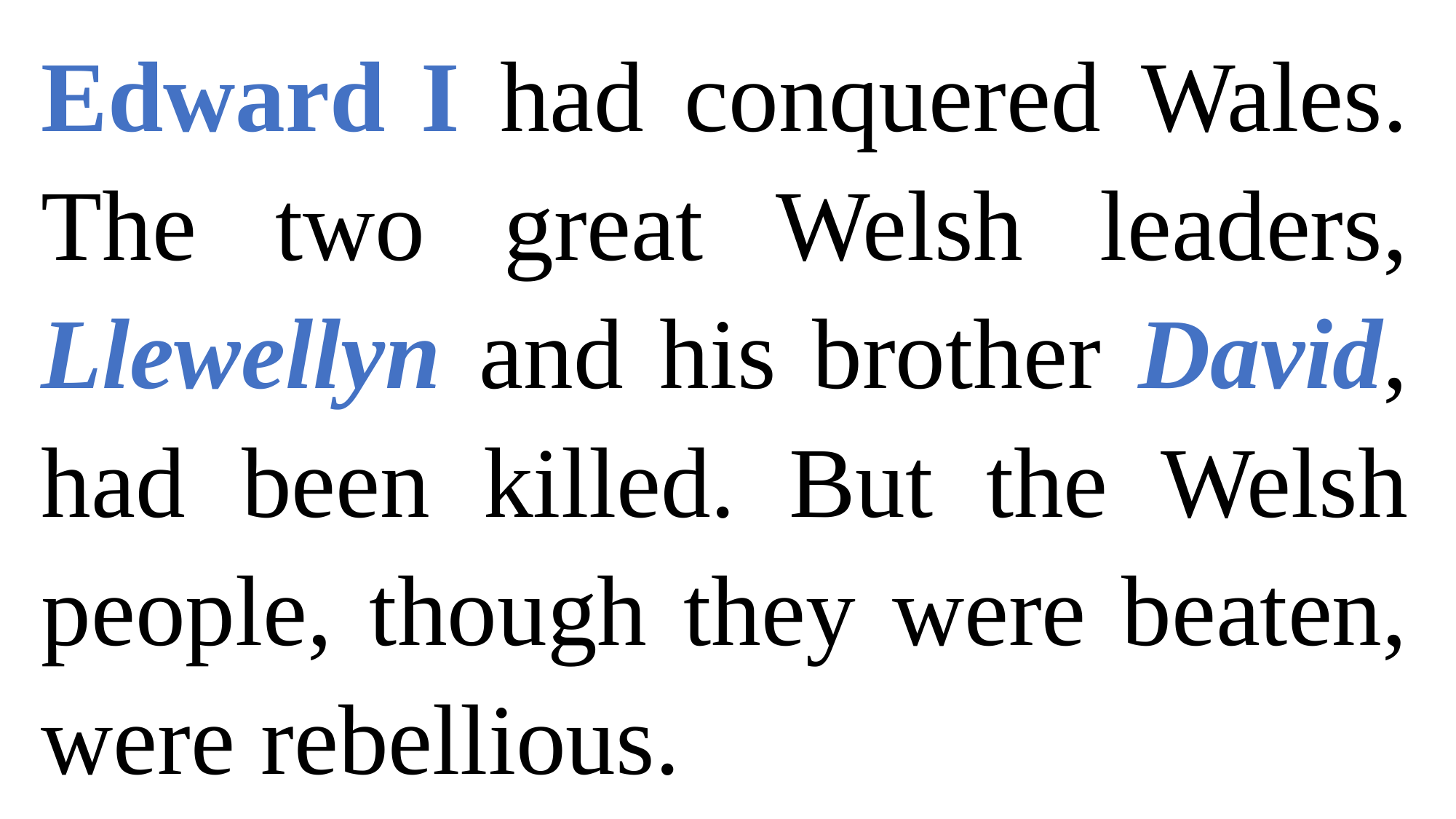

Edward I had conquered Wales. The two great Welsh leaders, Llewellyn and his brother David, had been killed. But the Welsh people, though they were beaten, were rebellious.